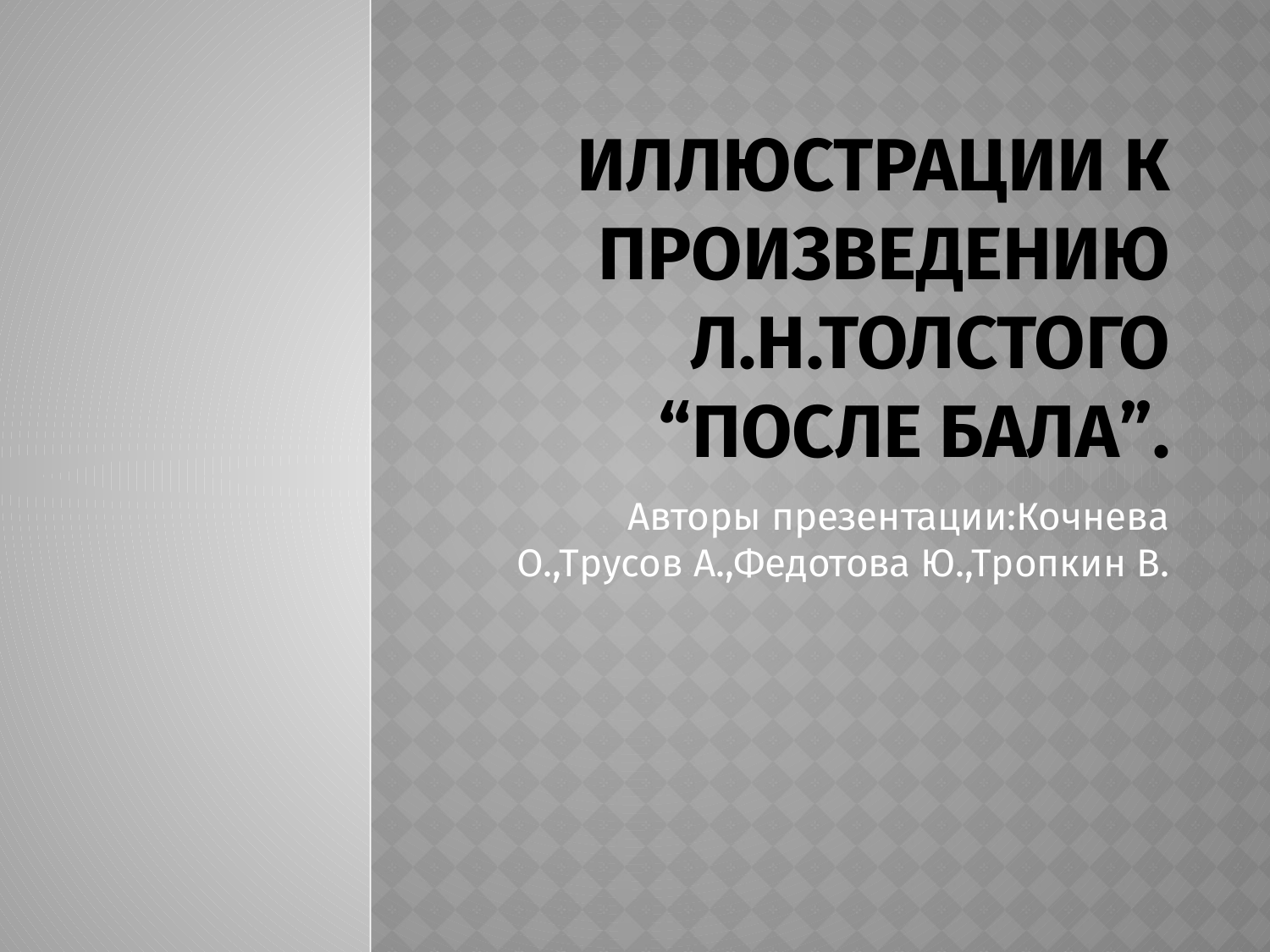

# Иллюстрации к произведению Л.Н.Толстого “После бала”.
Авторы презентации:Кочнева О.,Трусов А.,Федотова Ю.,Тропкин В.